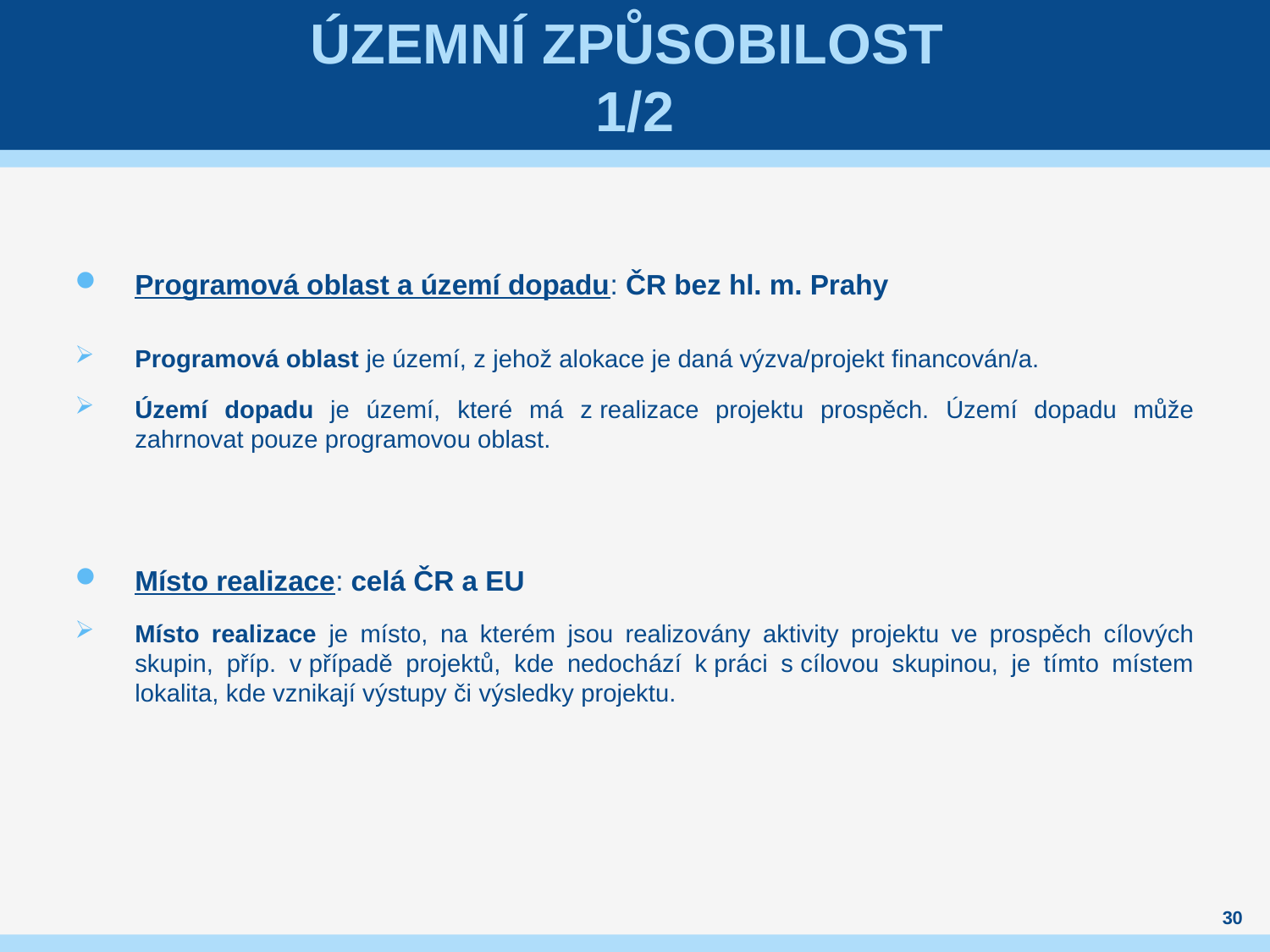

# Územní způsobilost 1/2
Programová oblast a území dopadu: ČR bez hl. m. Prahy
Programová oblast je území, z jehož alokace je daná výzva/projekt financován/a.
Území dopadu je území, které má z realizace projektu prospěch. Území dopadu může zahrnovat pouze programovou oblast.

Místo realizace: celá ČR a EU
Místo realizace je místo, na kterém jsou realizovány aktivity projektu ve prospěch cílových skupin, příp. v případě projektů, kde nedochází k práci s cílovou skupinou, je tímto místem lokalita, kde vznikají výstupy či výsledky projektu.

30